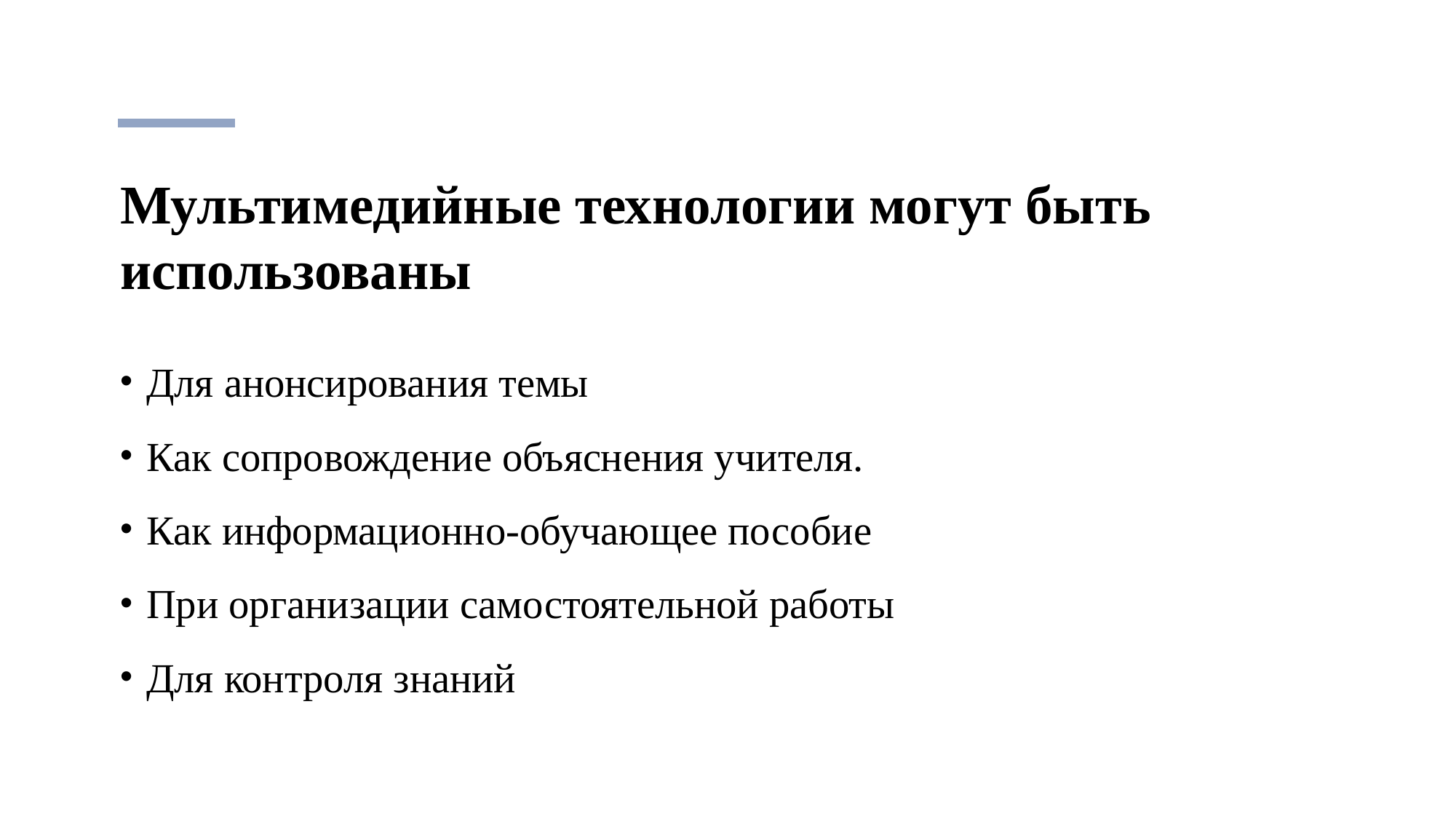

# Мультимедийные технологии могут быть использованы
Для анонсирования темы
Как сопровождение объяснения учителя.
Как информационно-обучающее пособие
При организации самостоятельной работы
Для контроля знаний